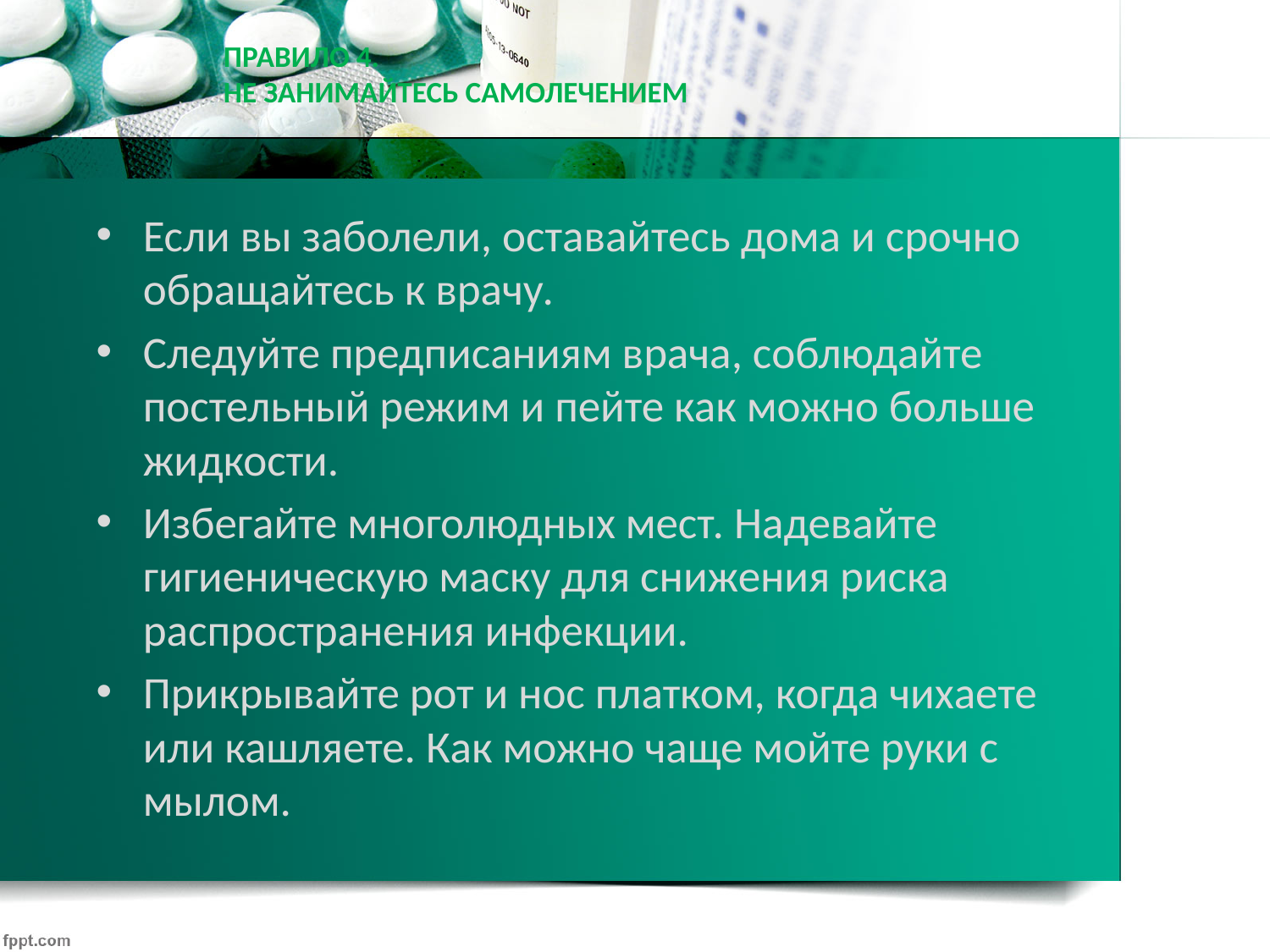

# ПРАВИЛО 4. НЕ ЗАНИМАЙТЕСЬ САМОЛЕЧЕНИЕМ
Если вы заболели, оставайтесь дома и срочно обращайтесь к врачу.
Следуйте предписаниям врача, соблюдайте постельный режим и пейте как можно больше жидкости.
Избегайте многолюдных мест. Надевайте гигиеническую маску для снижения риска распространения инфекции.
Прикрывайте рот и нос платком, когда чихаете или кашляете. Как можно чаще мойте руки с мылом.